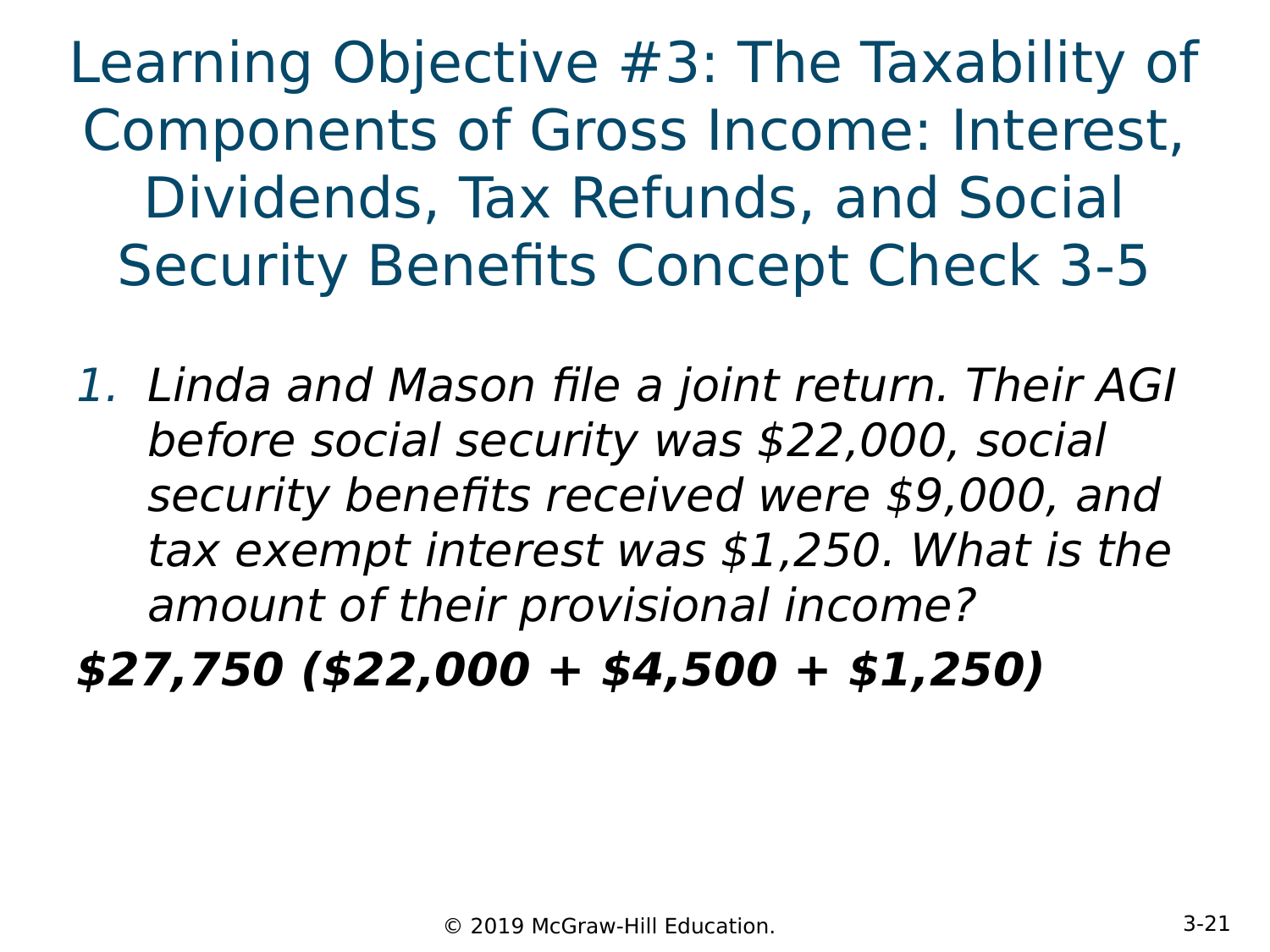

# Learning Objective #3: The Taxability of Components of Gross Income: Interest, Dividends, Tax Refunds, and Social Security Benefits Concept Check 3-5
Linda and Mason file a joint return. Their AGI before social security was $22,000, social security benefits received were $9,000, and tax exempt interest was $1,250. What is the amount of their provisional income?
$27,750 ($22,000 + $4,500 + $1,250)